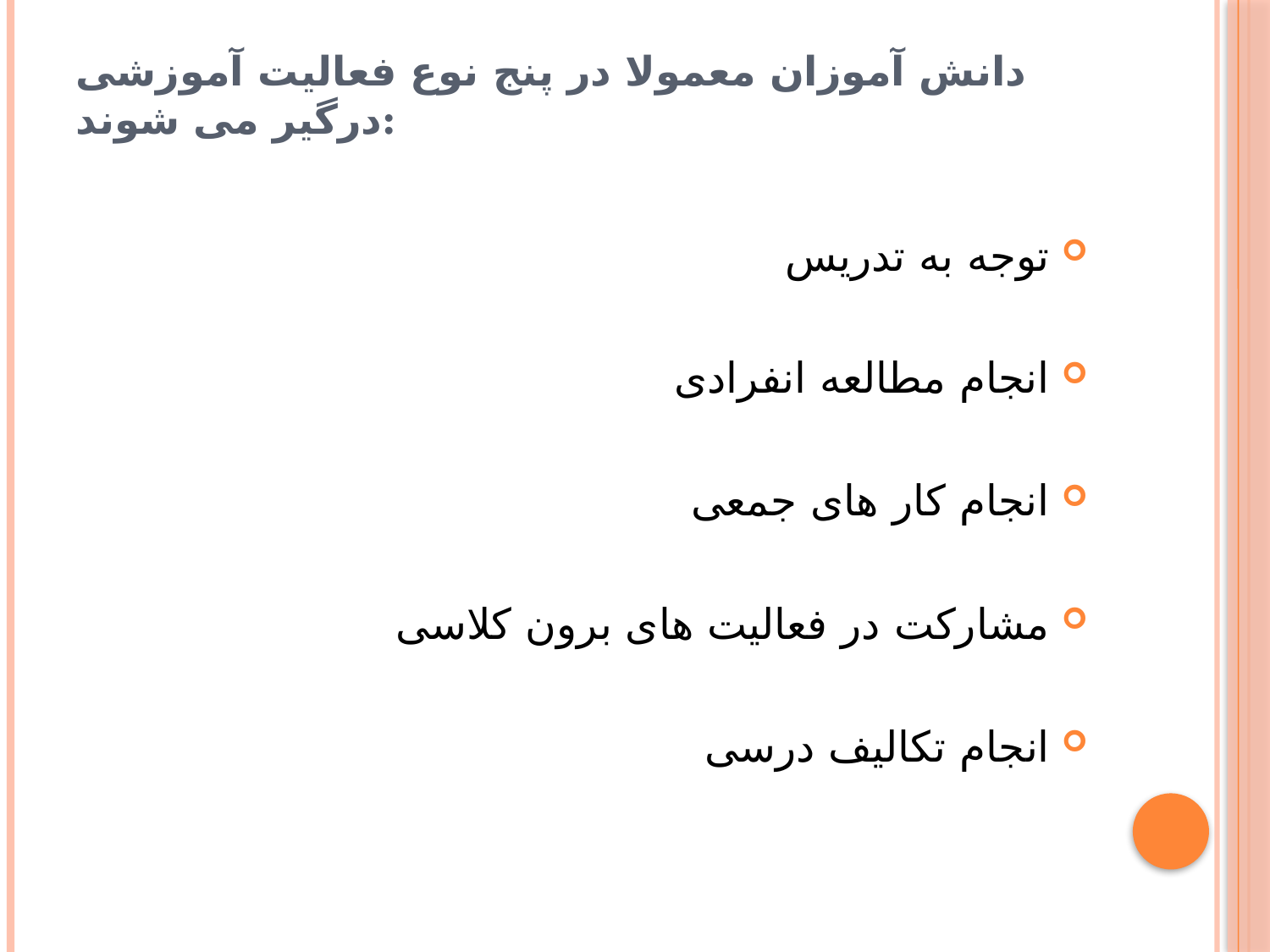

# دانش آموزان معمولا در پنج نوع فعالیت آموزشی درگیر می شوند:
توجه به تدریس

انجام مطالعه انفرادی

انجام کار های جمعی

مشارکت در فعالیت های برون کلاسی

انجام تکالیف درسی